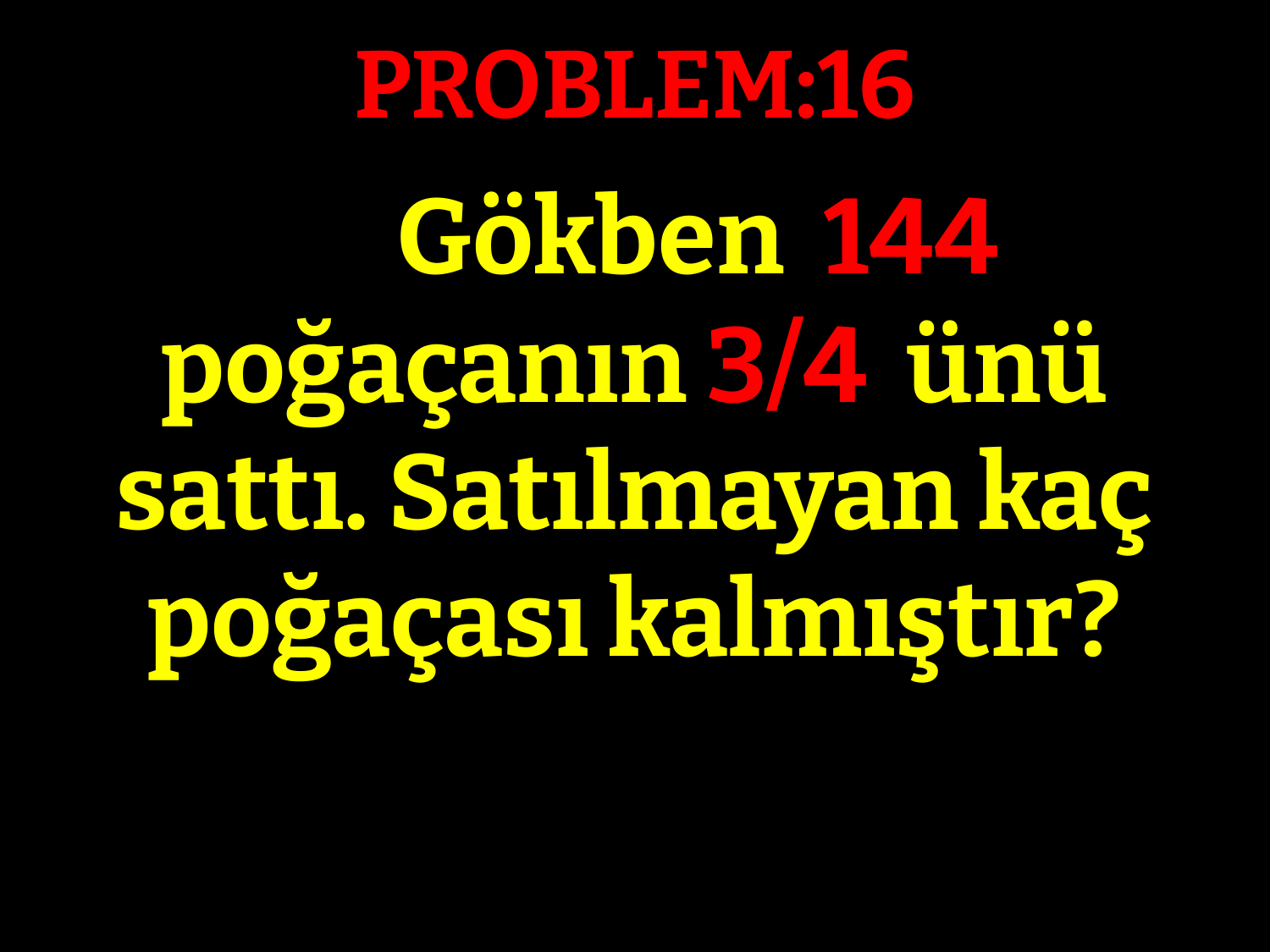

PROBLEM:16
  	Gökben  144 poğaçanın 3/4  ünü sattı. Satılmayan kaç poğaçası kalmıştır?
#